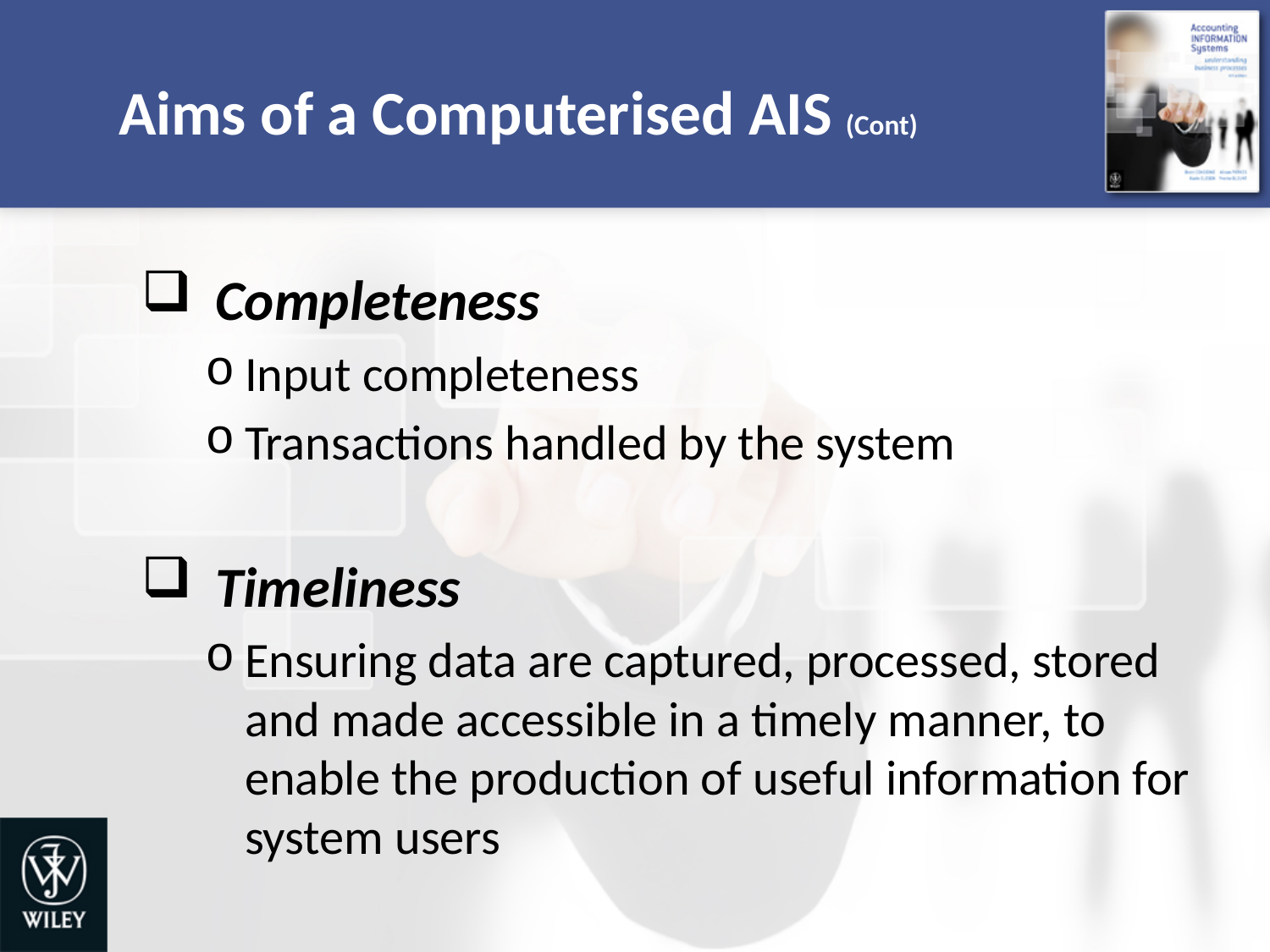

# Aims of a Computerised AIS (Cont)
Completeness
Input completeness
Transactions handled by the system

Timeliness
Ensuring data are captured, processed, stored and made accessible in a timely manner, to enable the production of useful information for system users